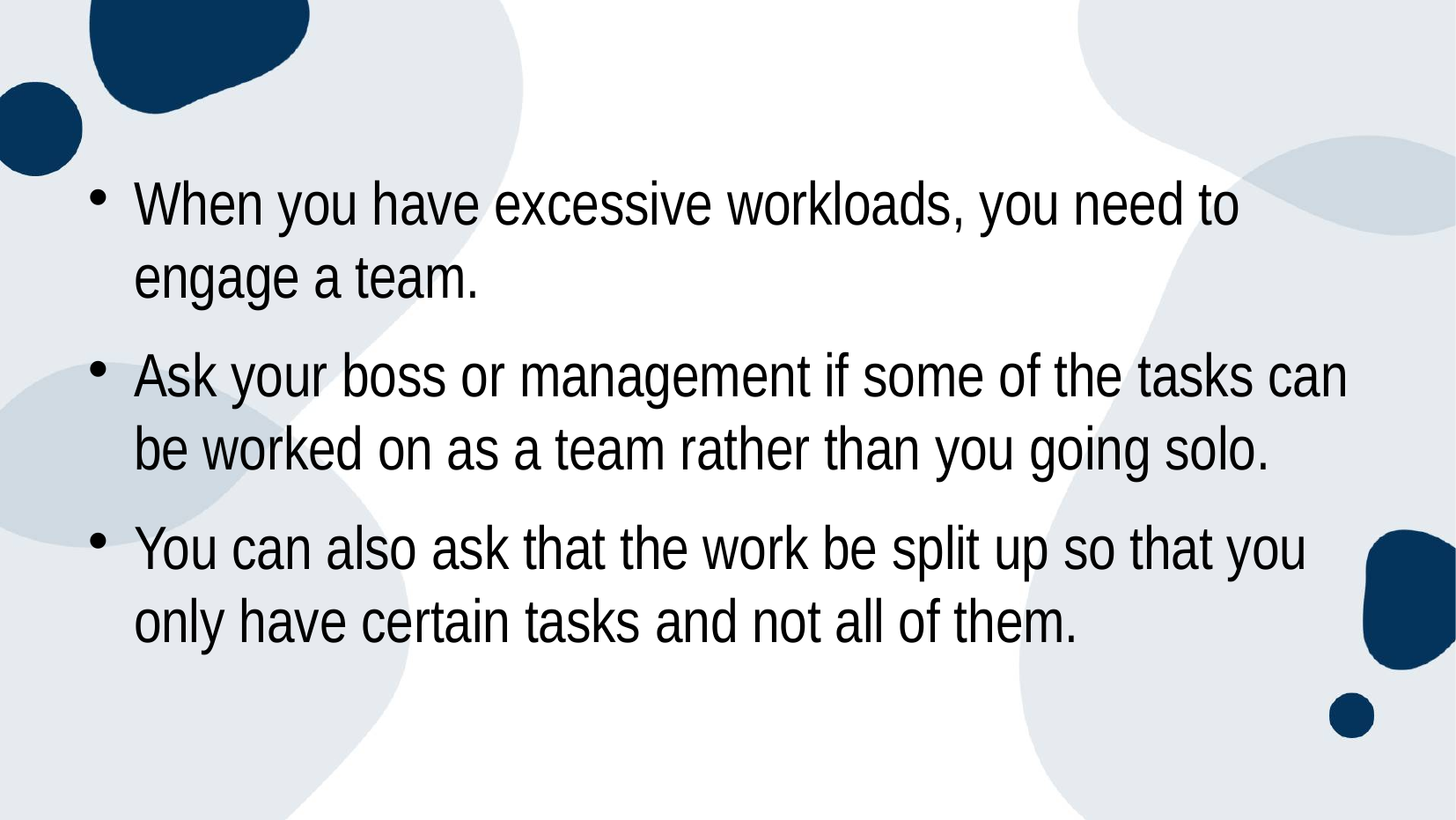

When you have excessive workloads, you need to engage a team.
Ask your boss or management if some of the tasks can be worked on as a team rather than you going solo.
You can also ask that the work be split up so that you only have certain tasks and not all of them.